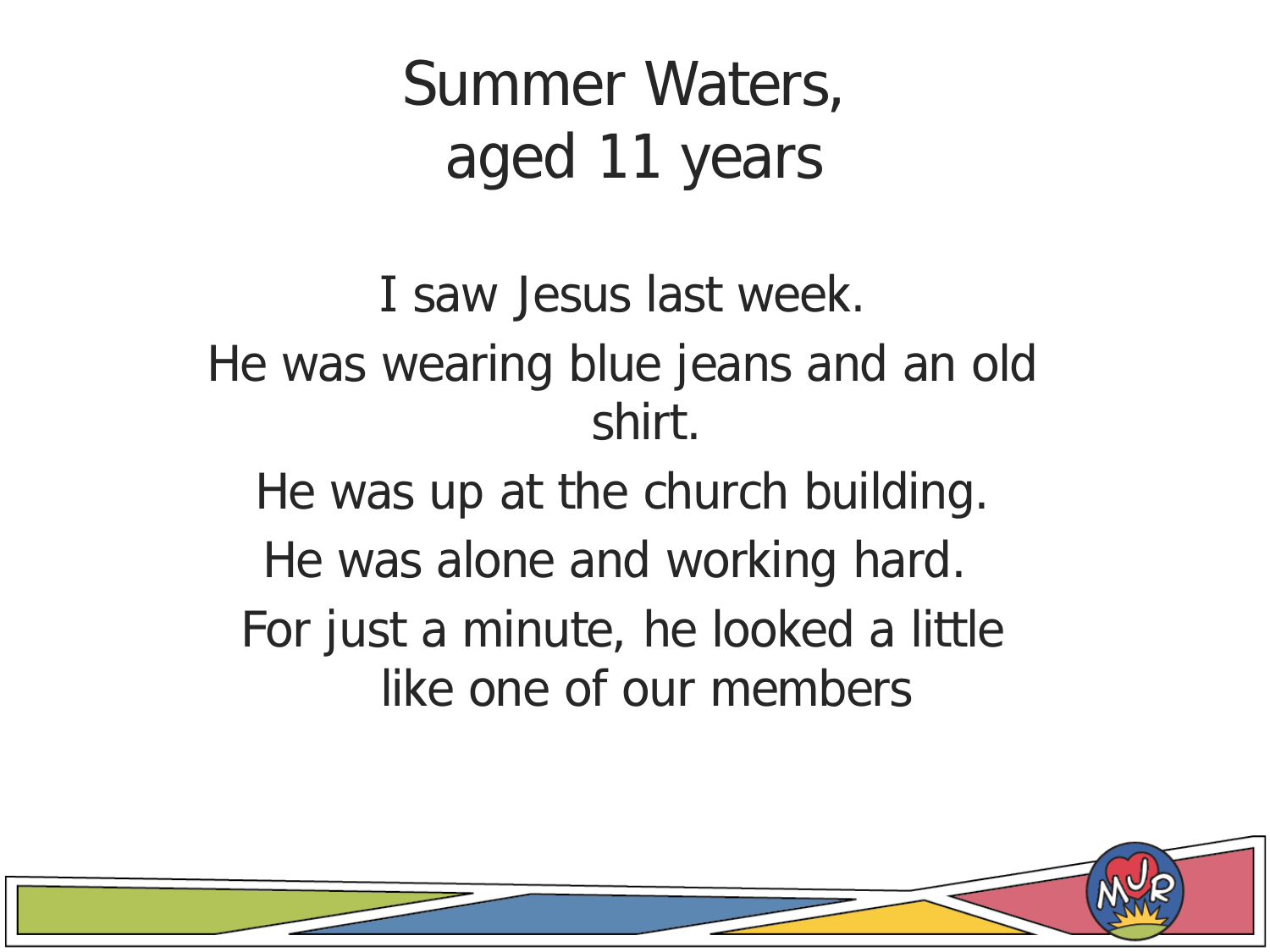

# Summer Waters, aged 11 years
I saw Jesus last week.
He was wearing blue jeans and an old shirt.
He was up at the church building.
He was alone and working hard.
For just a minute, he looked a little like one of our members